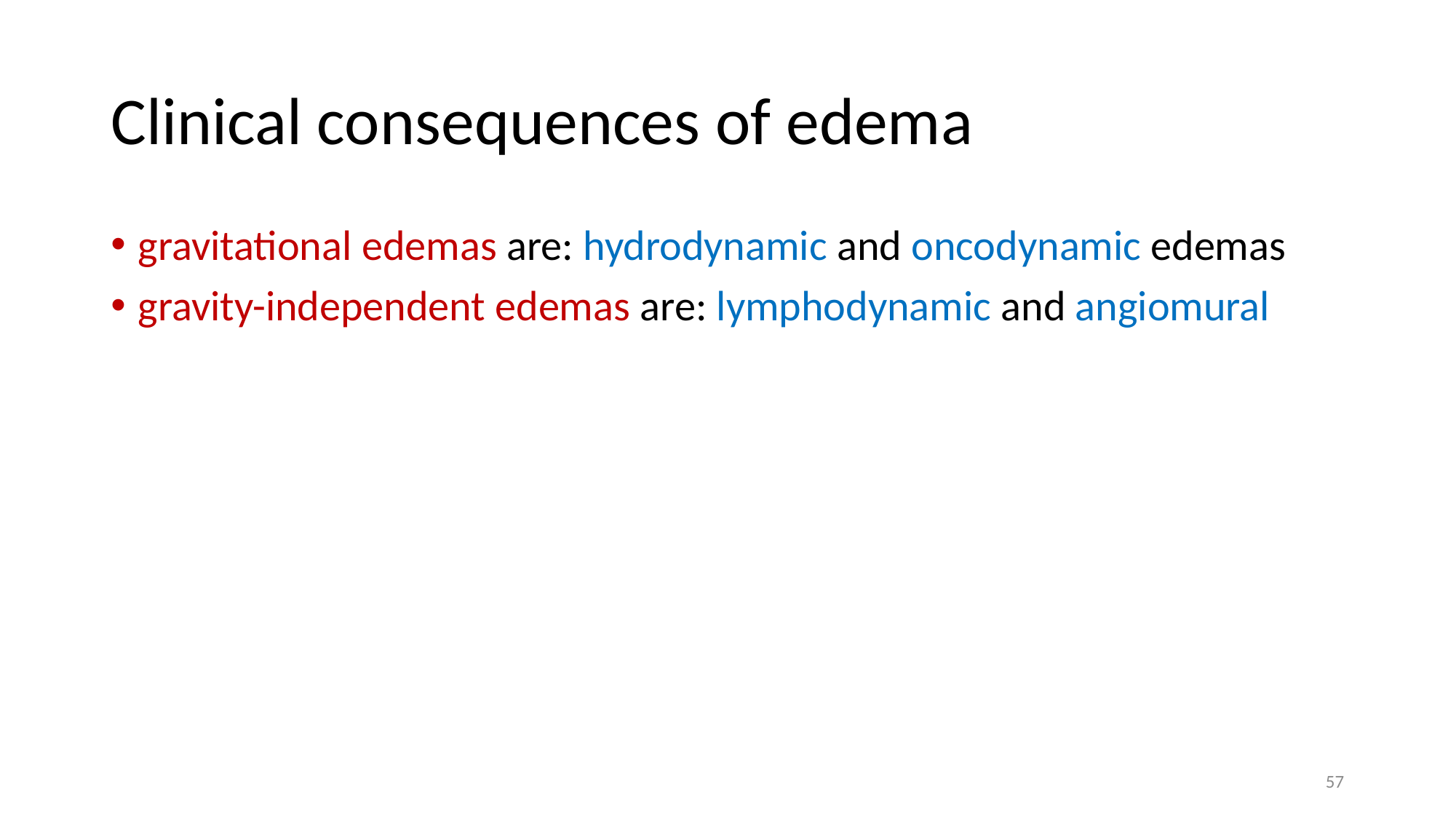

# Clinical consequences of edema
gravitational edemas are: hydrodynamic and oncodynamic edemas
gravity-independent edemas are: lymphodynamic and angiomural
57